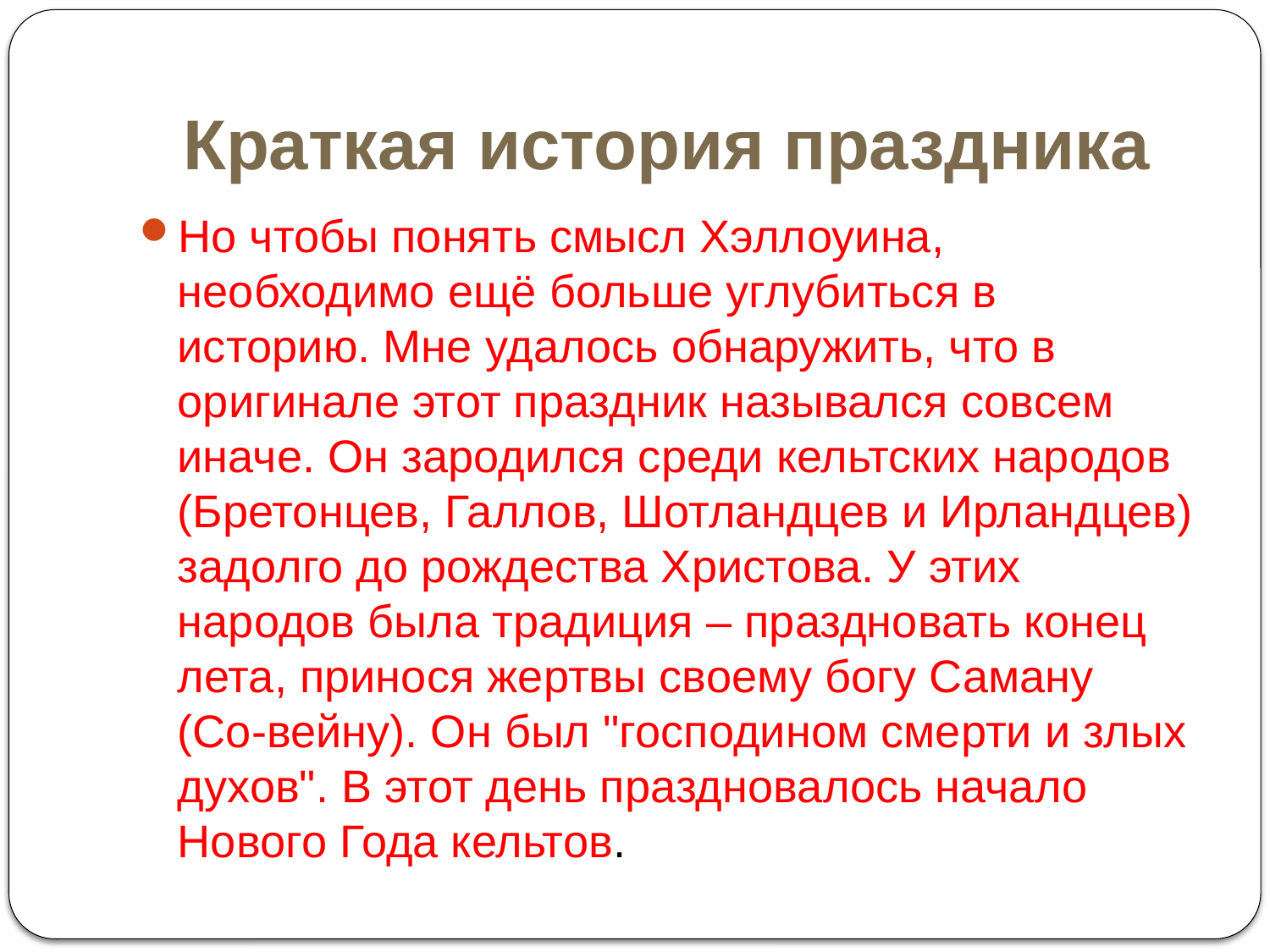

# Краткая история праздника
Но чтобы понять смысл Хэллоуина, необходимо ещё больше углубиться в историю. Мне удалось обнаружить, что в оригинале этот праздник назывался совсем иначе. Он зародился среди кельтских народов (Бретонцев, Галлов, Шотландцев и Ирландцев) задолго до рождества Христова. У этих народов была традиция – праздновать конец лета, принося жертвы своему богу Саману (Со-вейну). Он был "господином смерти и злых духов". В этот день праздновалось начало Нового Года кельтов.